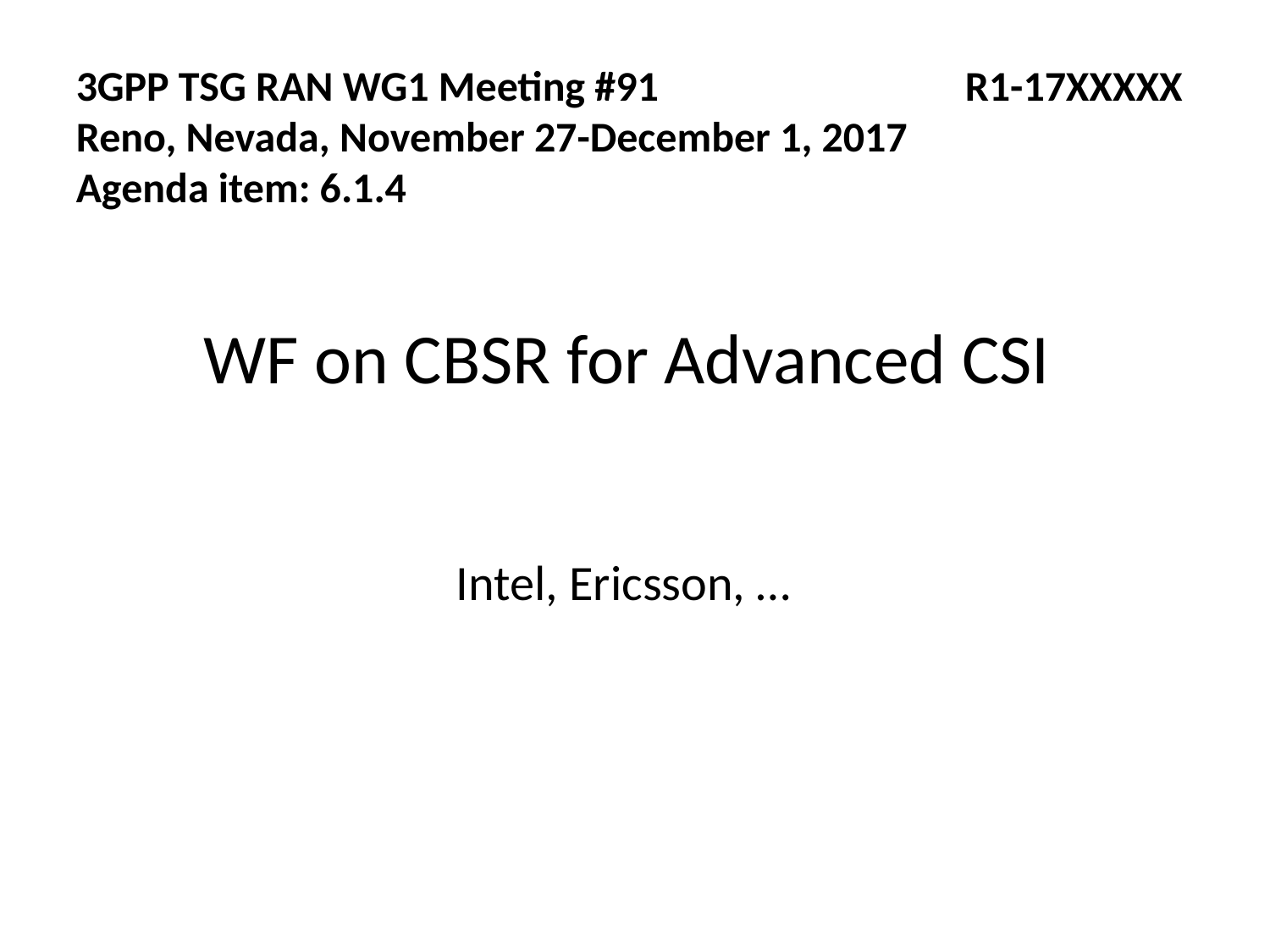

3GPP TSG RAN WG1 Meeting #91			R1-17XXXXX
Reno, Nevada, November 27-December 1, 2017
Agenda item: 6.1.4
WF on CBSR for Advanced CSI
Intel, Ericsson, …